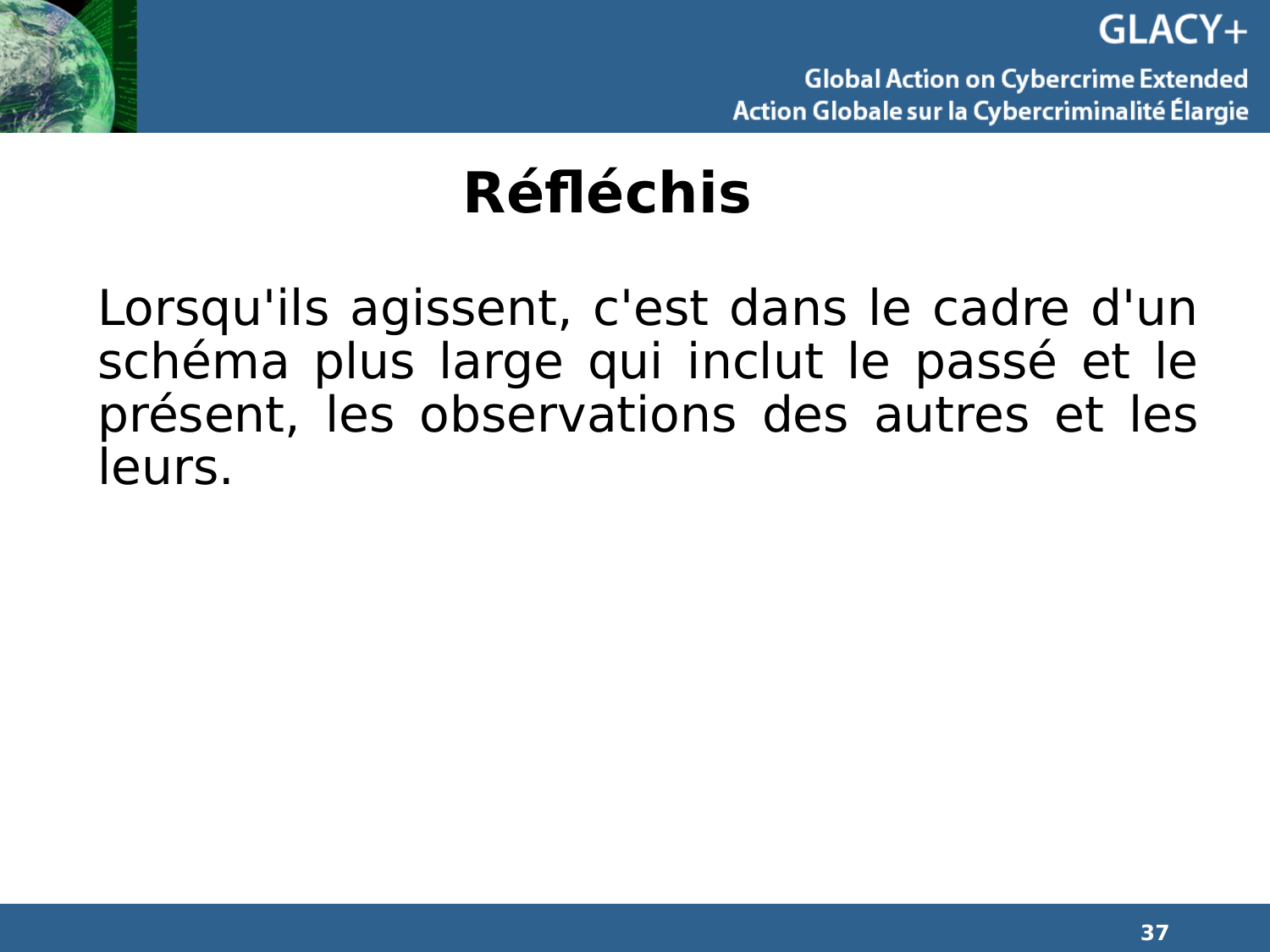

# Réfléchis
Lorsqu'ils agissent, c'est dans le cadre d'un schéma plus large qui inclut le passé et le présent, les observations des autres et les leurs.
37